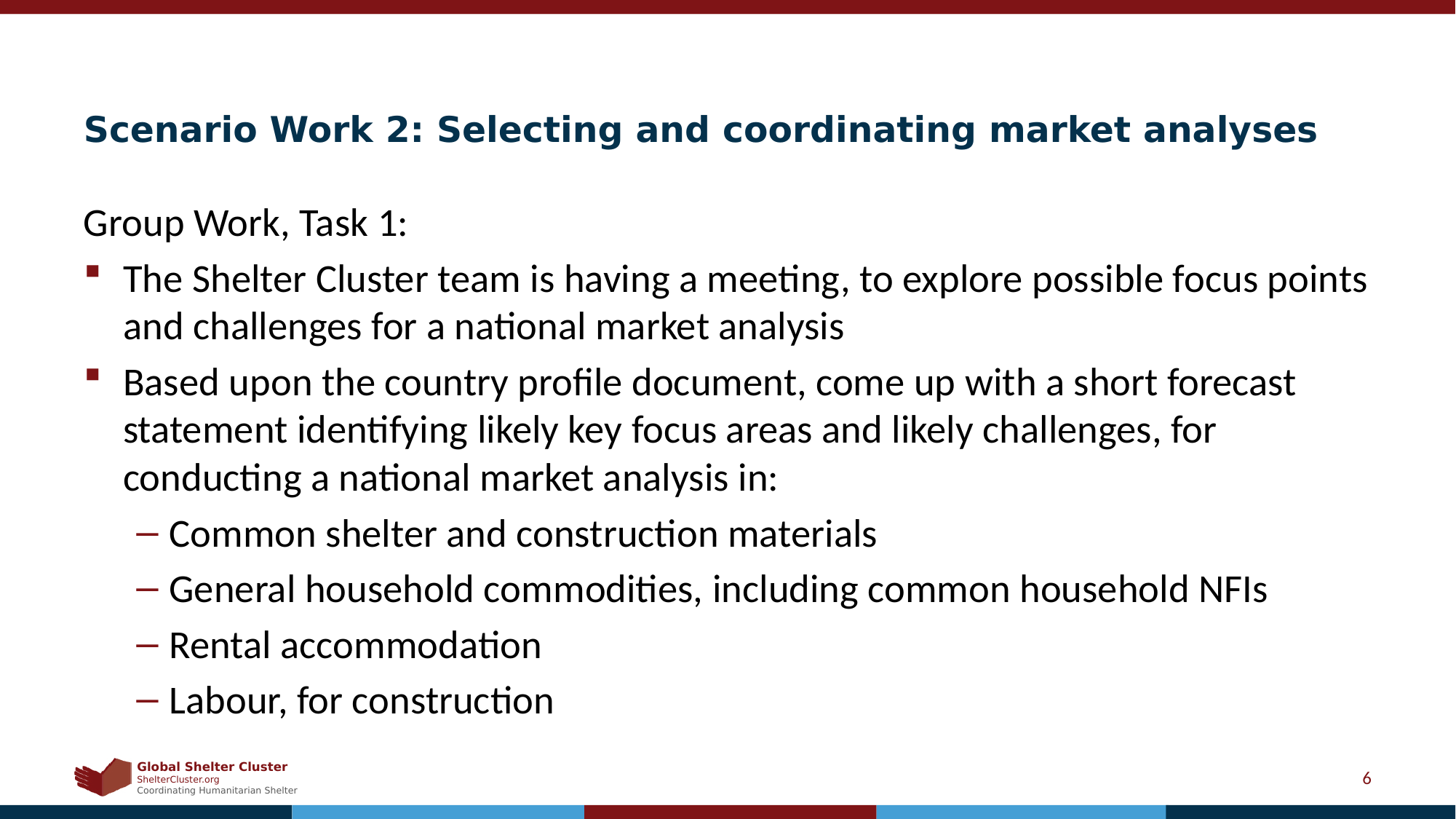

# Scenario Work 2: Selecting and coordinating market analyses
Group Work, Task 1:
The Shelter Cluster team is having a meeting, to explore possible focus points and challenges for a national market analysis
Based upon the country profile document, come up with a short forecast statement identifying likely key focus areas and likely challenges, for conducting a national market analysis in:
Common shelter and construction materials
General household commodities, including common household NFIs
Rental accommodation
Labour, for construction

6